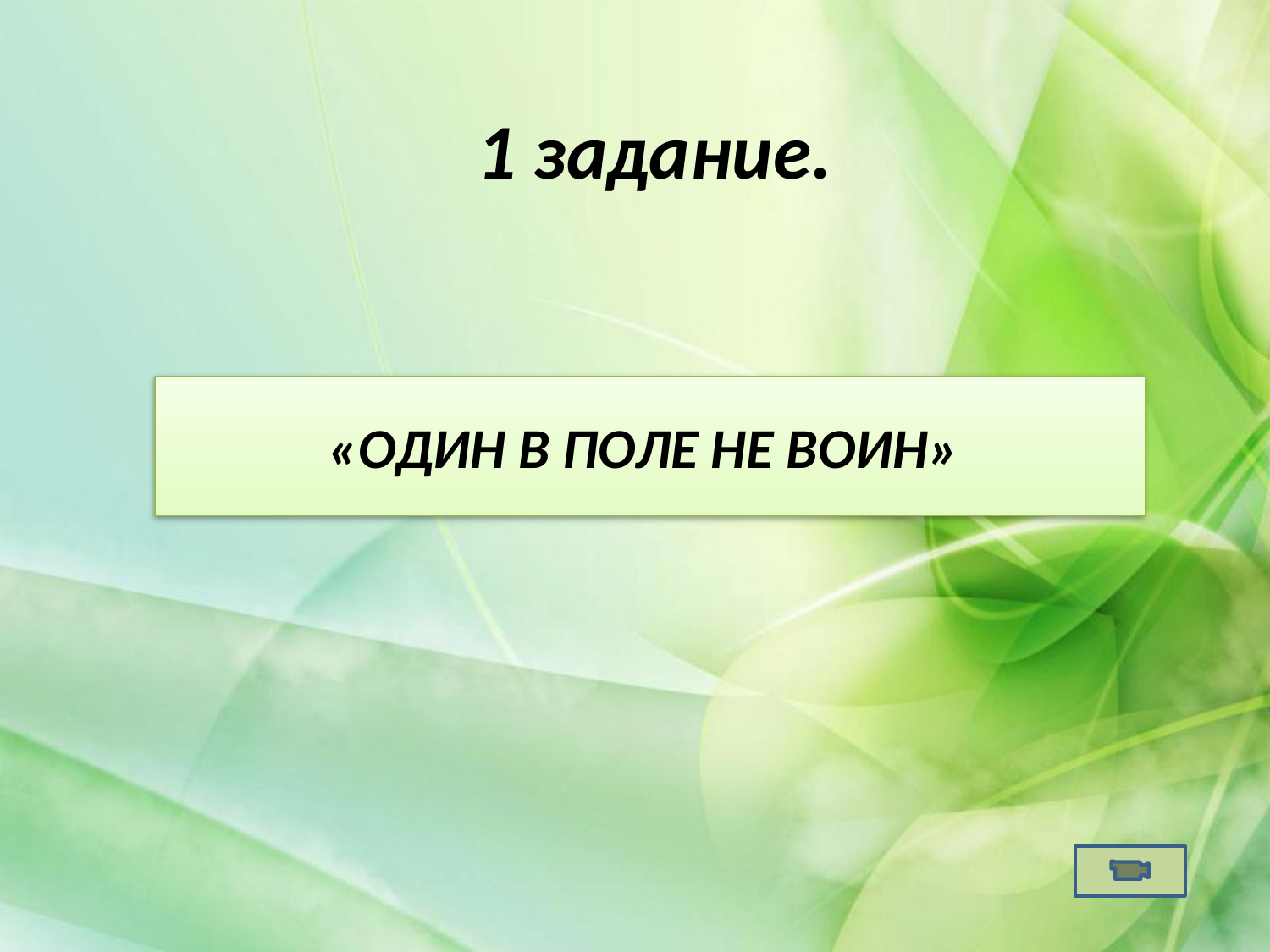

# 1 задание.
«ОДИН В ПОЛЕ НЕ ВОИН»